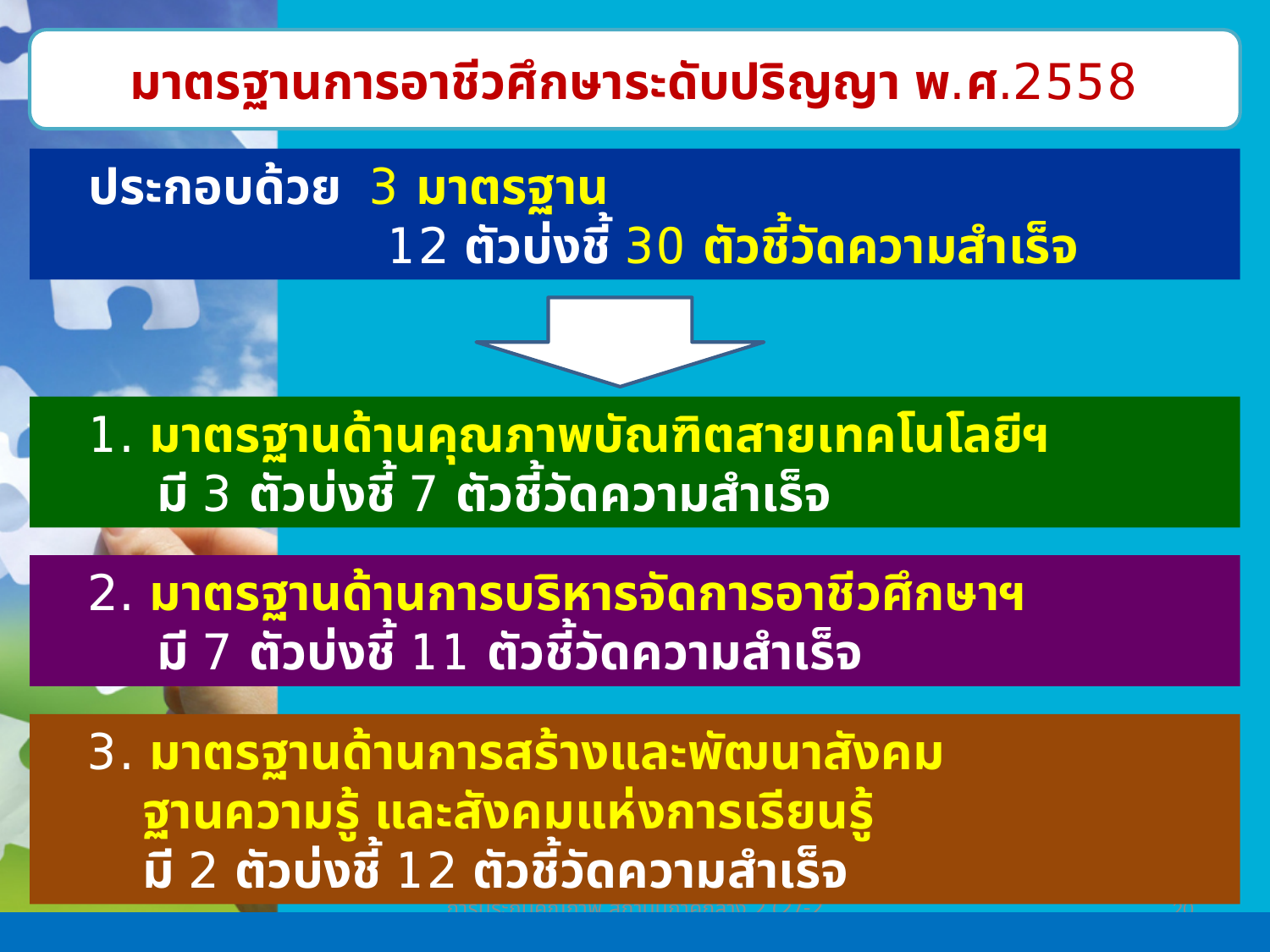

มาตรฐานการอาชีวศึกษาระดับปริญญา พ.ศ.2558
   ประกอบด้วย  3 มาตรฐาน
                        12 ตัวบ่งชี้ 30 ตัวชี้วัดความสำเร็จ

   1. มาตรฐานด้านคุณภาพบัณฑิตสายเทคโนโลยีฯ
        มี 3 ตัวบ่งชี้ 7 ตัวชี้วัดความสำเร็จ
   2. มาตรฐานด้านการบริหารจัดการอาชีวศึกษาฯ
        มี 7 ตัวบ่งชี้ 11 ตัวชี้วัดความสำเร็จ
   3. มาตรฐานด้านการสร้างและพัฒนาสังคม
       ฐานความรู้ และสังคมแห่งการเรียนรู้
       มี 2 ตัวบ่งชี้ 12 ตัวชี้วัดความสำเร็จ
การประกันคุณภาพ สถาบันภาคกลาง 2 (27-28 เม.ย. 60)
20